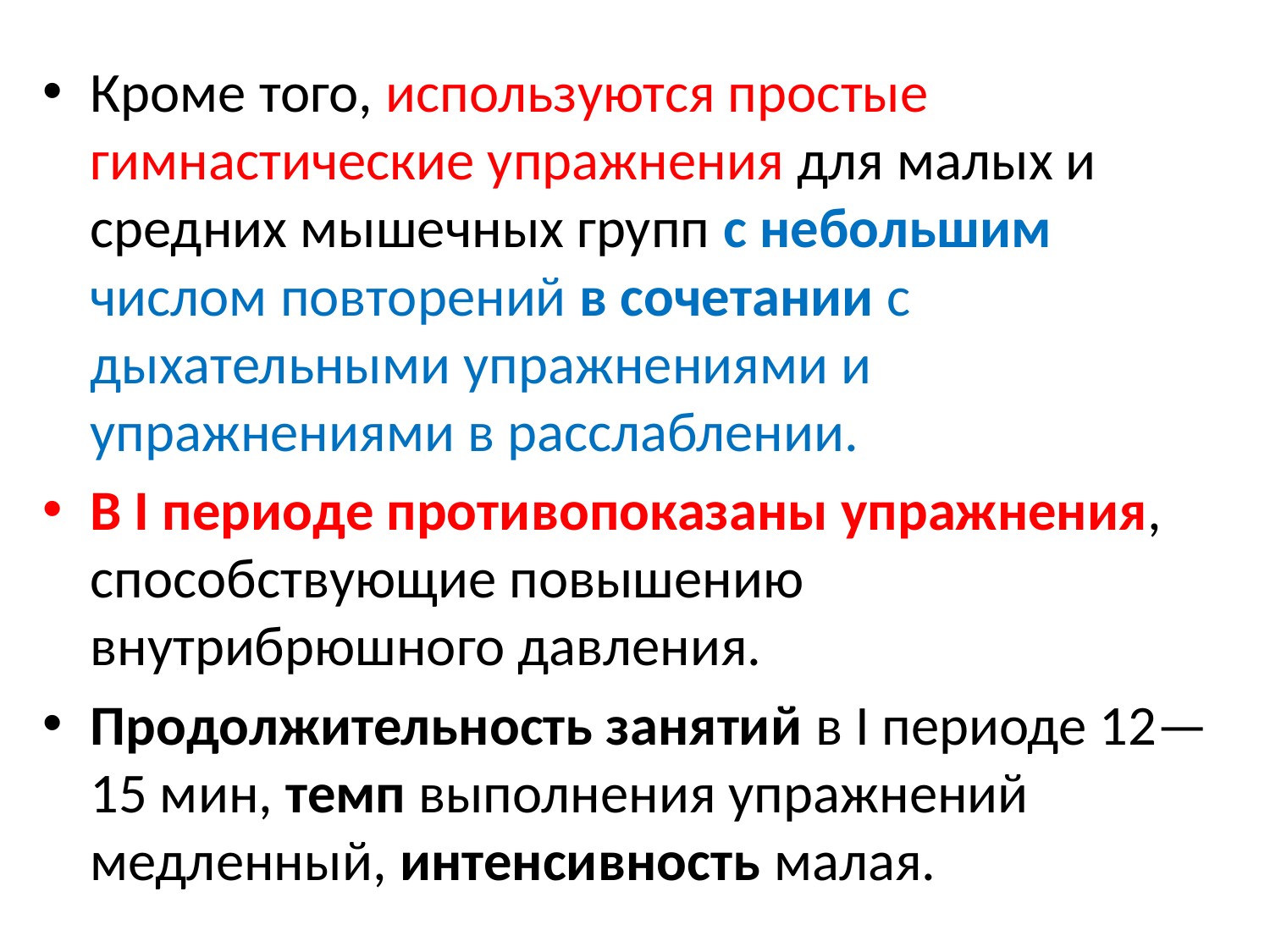

Кроме того, используются простые гимнастические упражнения для малых и средних мышечных групп с небольшим числом повторений в сочетании с дыхательными упражнениями и упражнениями в расслаблении.
В I периоде противопоказаны упражнения, способствующие повышению внутрибрюшного давления.
Продолжительность занятий в I периоде 12—15 мин, темп выполнения упражнений медленный, интенсивность малая.